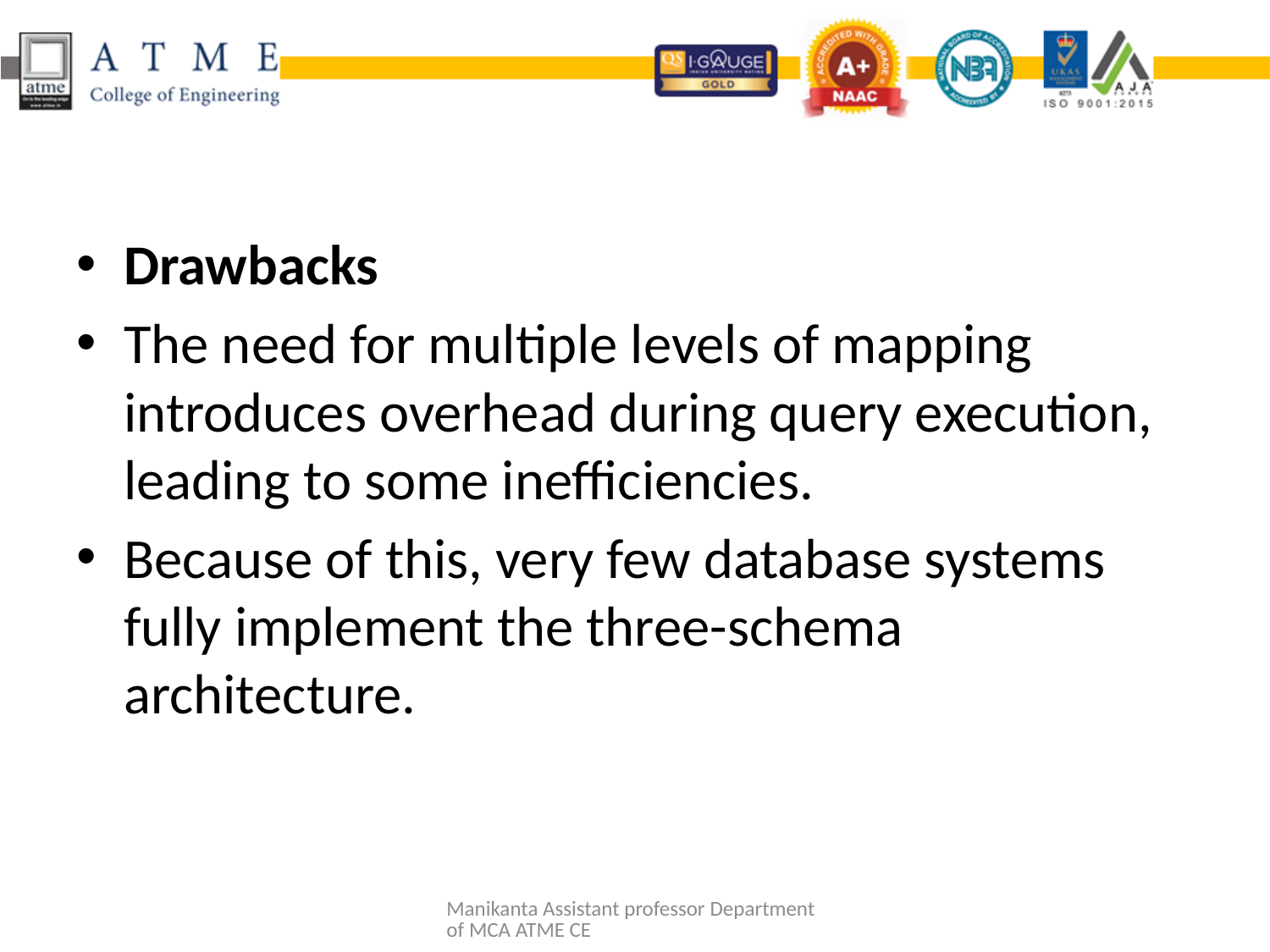

Drawbacks
The need for multiple levels of mapping introduces overhead during query execution, leading to some inefficiencies.
Because of this, very few database systems fully implement the three-schema architecture.

Manikanta Assistant professor Department of MCA ATME CE